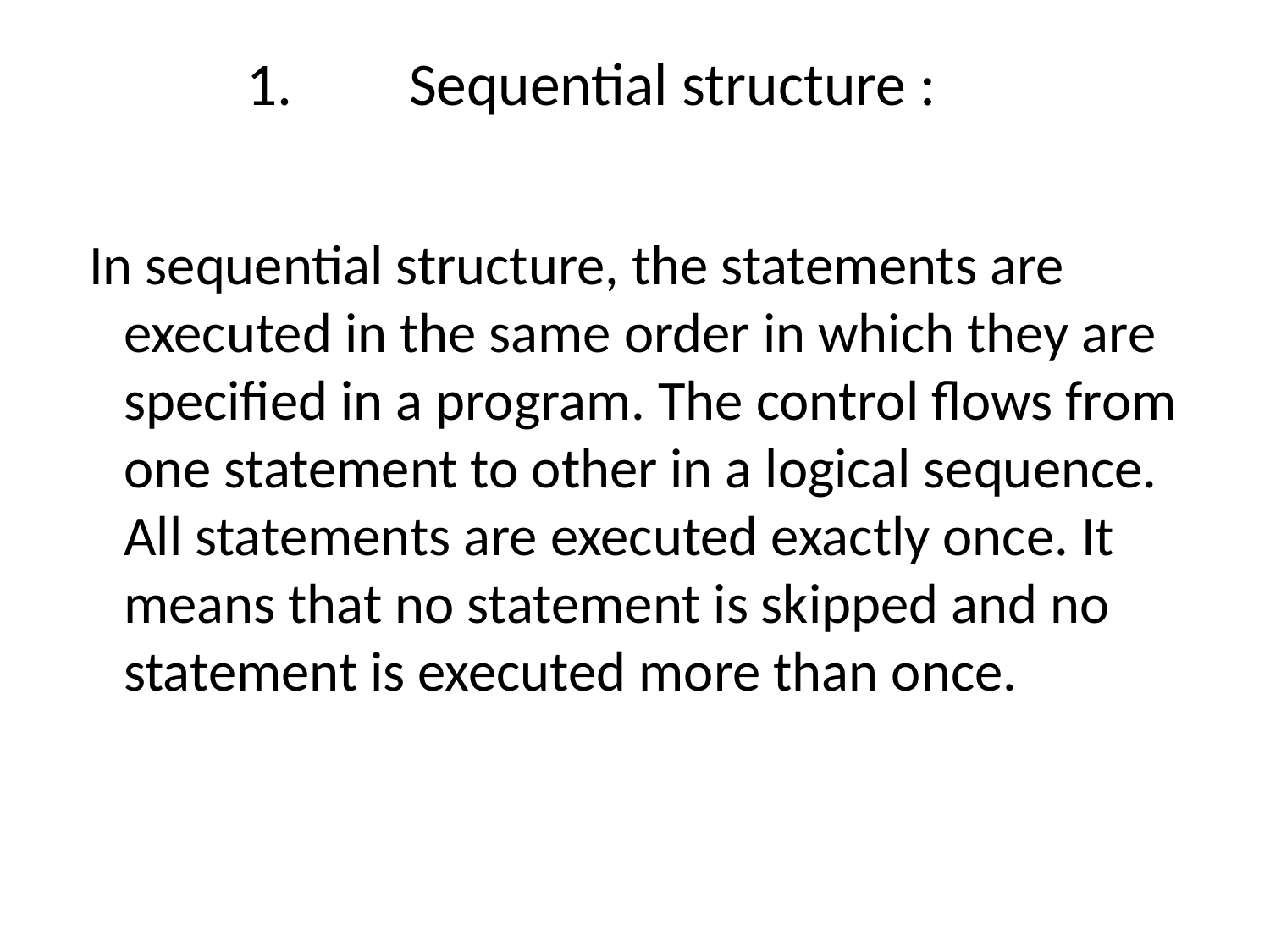

# Sequential structure :
 In sequential structure, the statements are executed in the same order in which they are specified in a program. The control flows from one statement to other in a logical sequence. All statements are executed exactly once. It means that no statement is skipped and no statement is executed more than once.